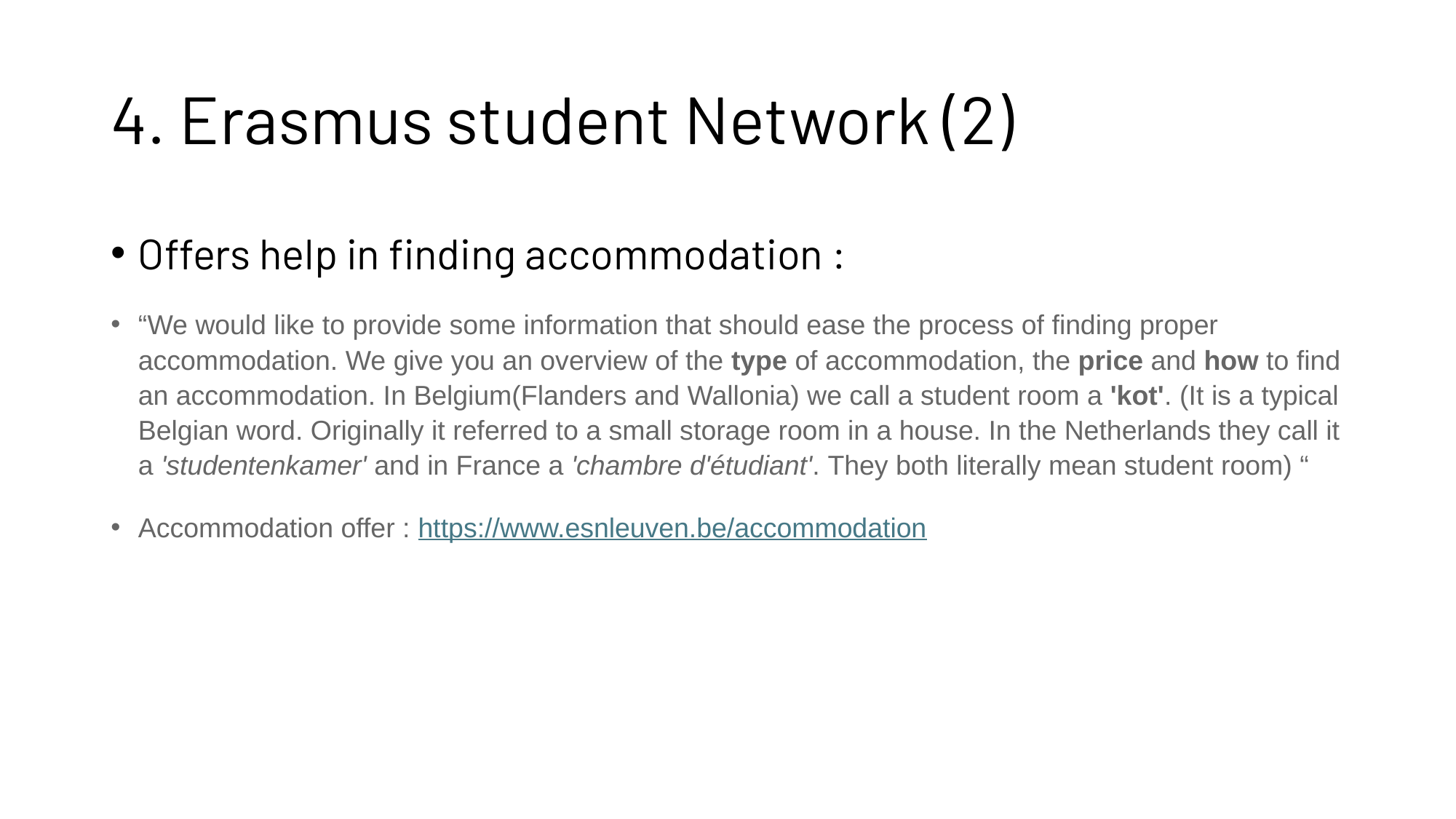

# 4. Erasmus student Network (2)
Offers help in finding accommodation :
“We would like to provide some information that should ease the process of finding proper accommodation. We give you an overview of the type of accommodation, the price and how to find an accommodation. In Belgium(Flanders and Wallonia) we call a student room a 'kot'. (It is a typical Belgian word. Originally it referred to a small storage room in a house. In the Netherlands they call it a 'studentenkamer' and in France a 'chambre d'étudiant'. They both literally mean student room) “
Accommodation offer : https://www.esnleuven.be/accommodation